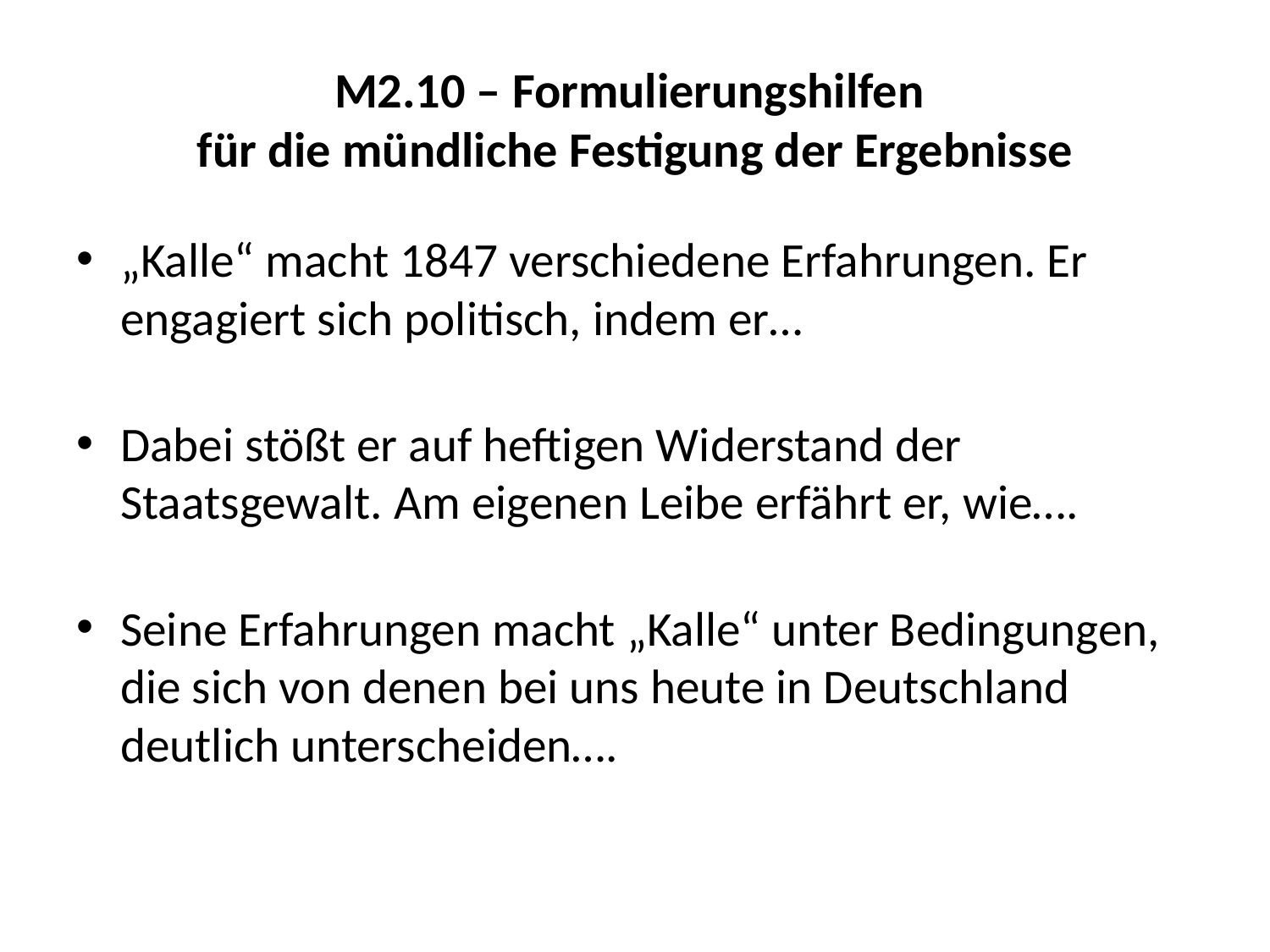

# M2.10 – Formulierungshilfen für die mündliche Festigung der Ergebnisse
„Kalle“ macht 1847 verschiedene Erfahrungen. Er engagiert sich politisch, indem er…
Dabei stößt er auf heftigen Widerstand der Staatsgewalt. Am eigenen Leibe erfährt er, wie….
Seine Erfahrungen macht „Kalle“ unter Bedingungen, die sich von denen bei uns heute in Deutschland deutlich unterscheiden….